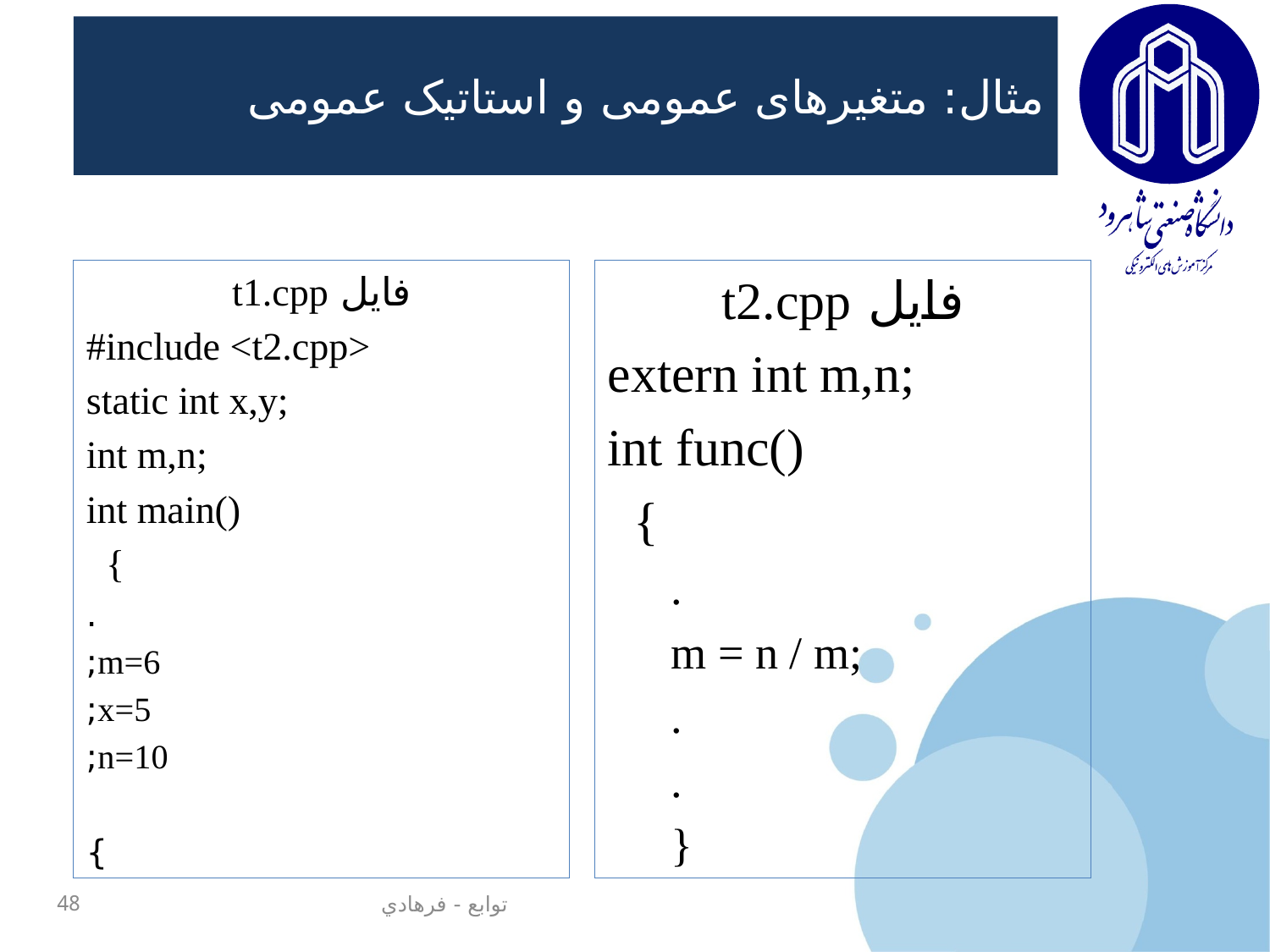

# مثال: متغیرهای عمومی و استاتیک عمومی
فایل t2.cpp
extern int m,n;
int func()
  {
.
m = n / m;
.
.
}
فایل t1.cpp
#include <t2.cpp>
static int x,y;
int m,n;
int main()
  {
.
m=6;
x=5;
n=10;

}
48
توابع - فرهادي